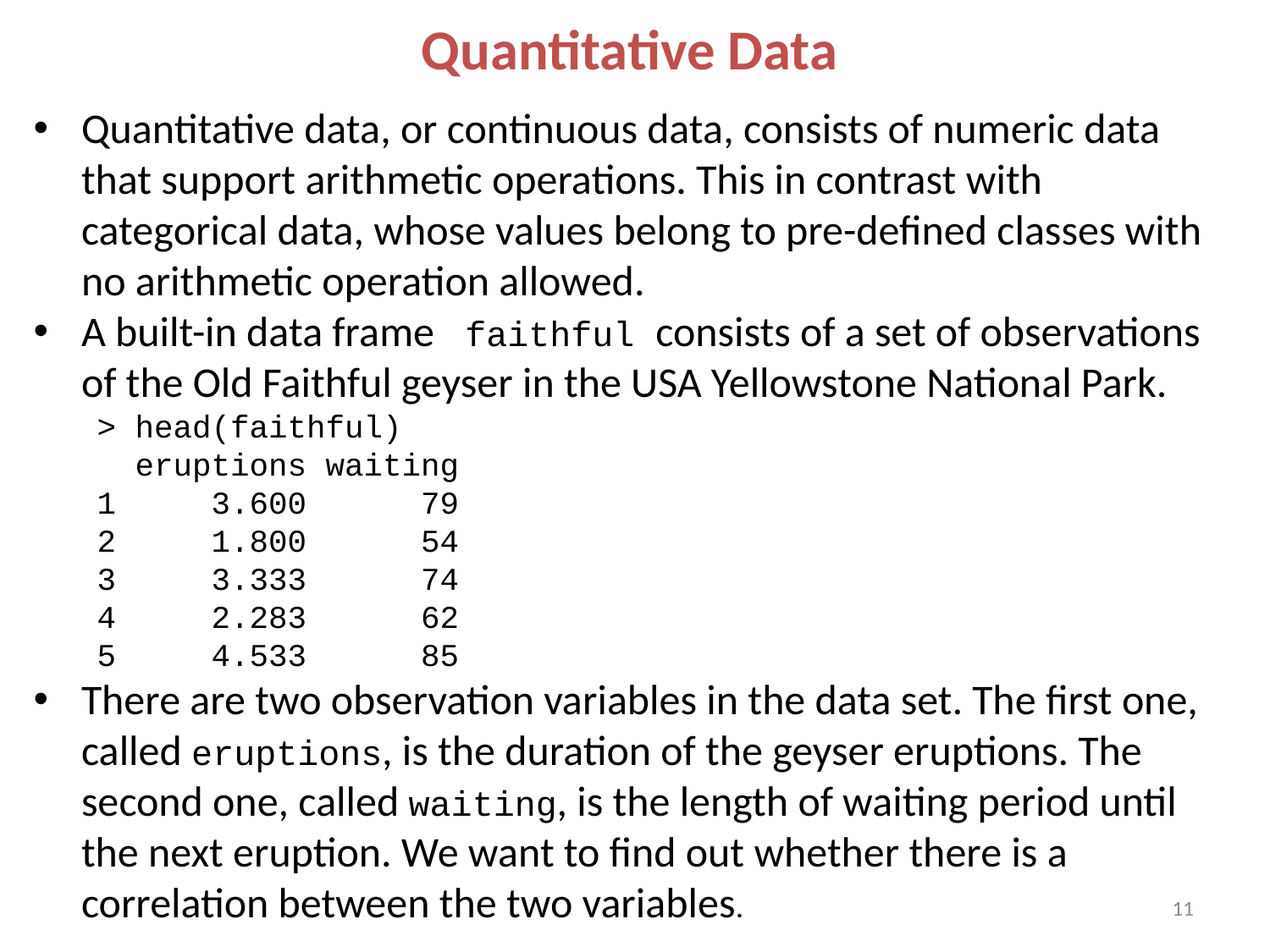

# Quantitative Data
Quantitative data, or continuous data, consists of numeric data that support arithmetic operations. This in contrast with categorical data, whose values belong to pre-defined classes with no arithmetic operation allowed.
A built-in data frame  faithful consists of a set of observations of the Old Faithful geyser in the USA Yellowstone National Park.
> head(faithful)
  eruptions waiting
1     3.600      79
2     1.800      54
3     3.333      74
4     2.283      62
5     4.533      85
There are two observation variables in the data set. The first one, called eruptions, is the duration of the geyser eruptions. The second one, called waiting, is the length of waiting period until the next eruption. We want to find out whether there is a correlation between the two variables.
11